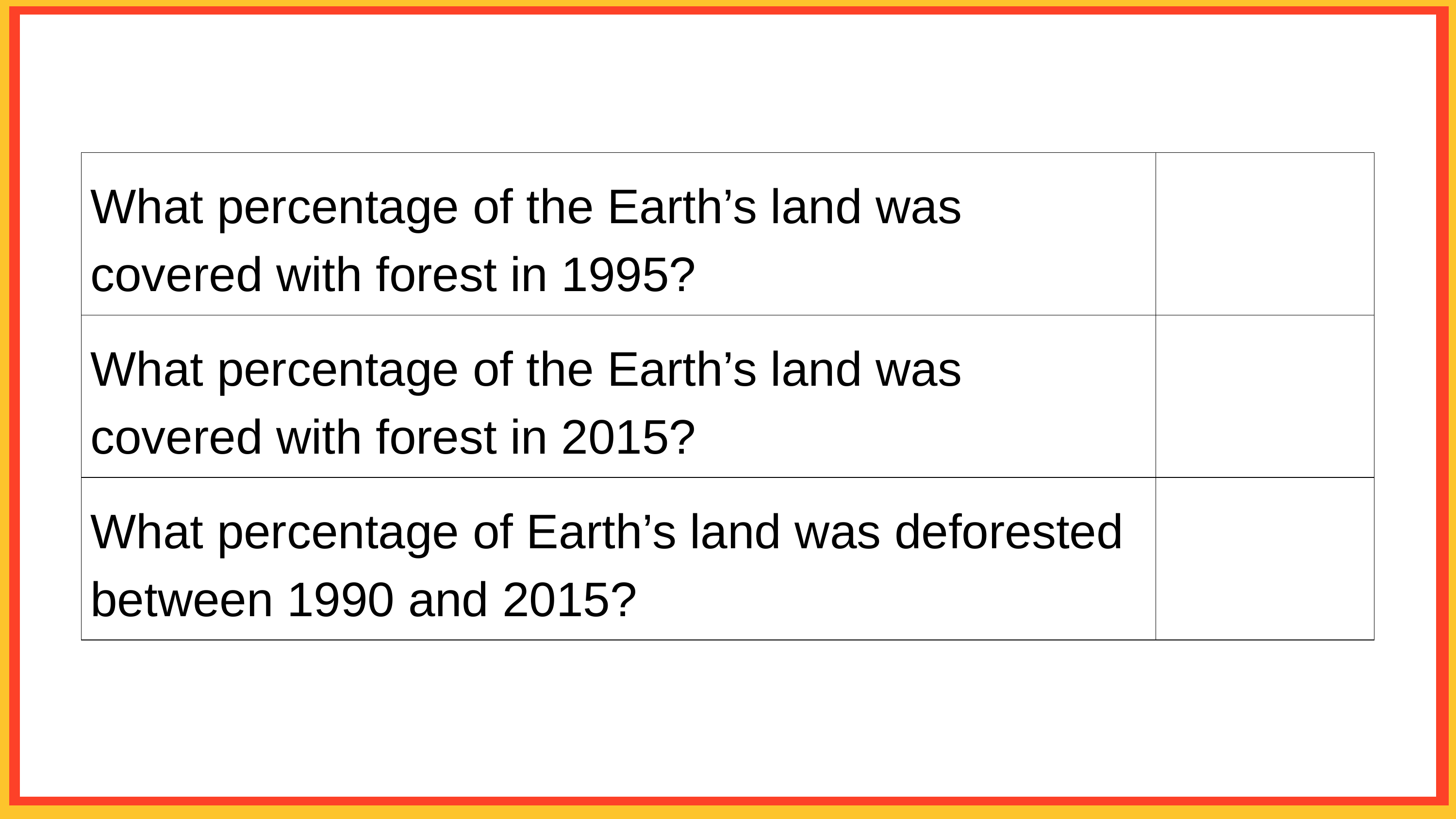

| What percentage of the Earth’s land was covered with forest in 1995? |  |
| --- | --- |
| What percentage of the Earth’s land was covered with forest in 2015? |  |
| What percentage of Earth’s land was deforested between 1990 and 2015? |  |